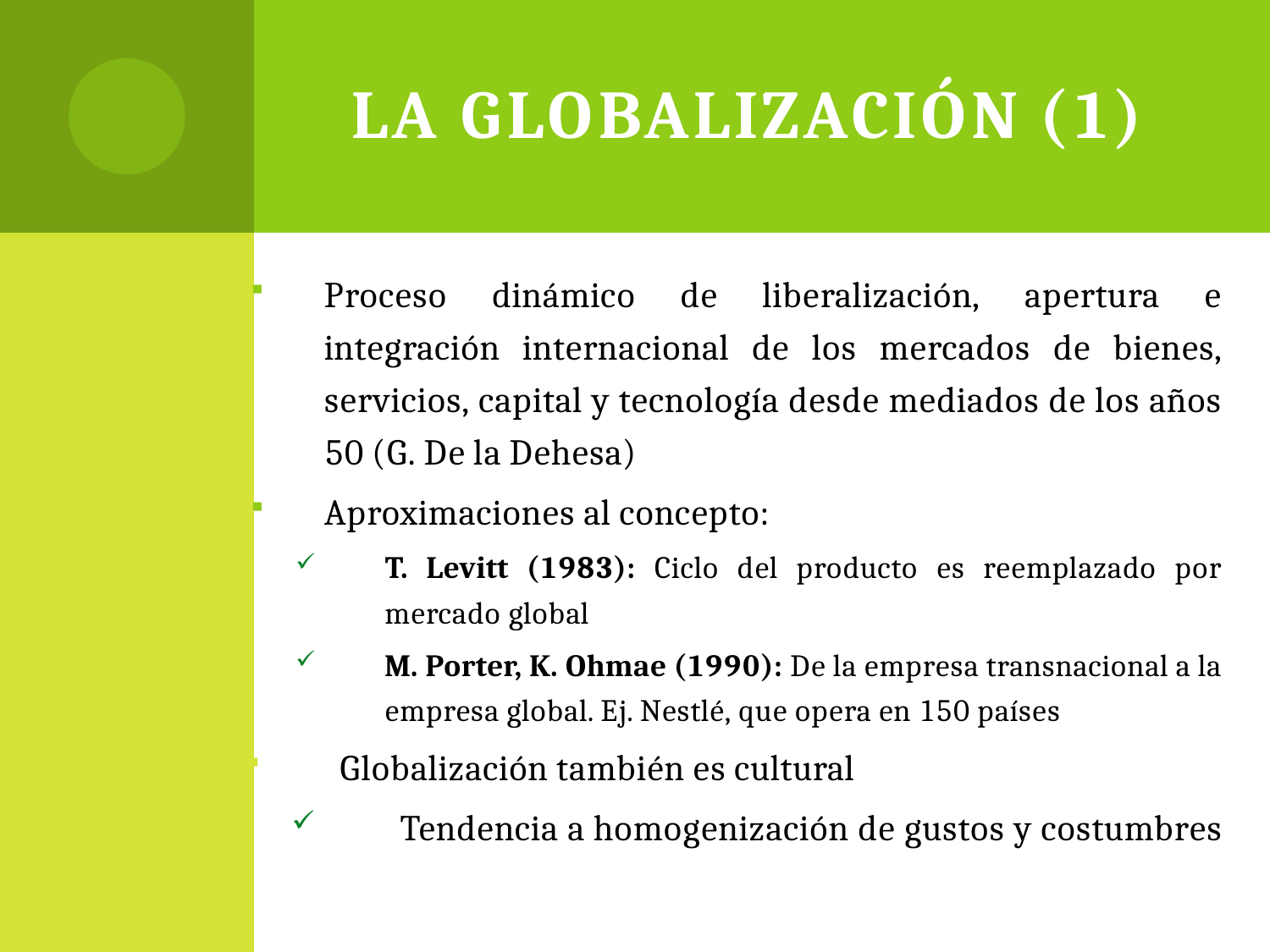

# La globalización (1)
Proceso dinámico de liberalización, apertura e integración internacional de los mercados de bienes, servicios, capital y tecnología desde mediados de los años 50 (G. De la Dehesa)
Aproximaciones al concepto:
T. Levitt (1983): Ciclo del producto es reemplazado por mercado global
M. Porter, K. Ohmae (1990): De la empresa transnacional a la empresa global. Ej. Nestlé, que opera en 150 países
Globalización también es cultural
Tendencia a homogenización de gustos y costumbres